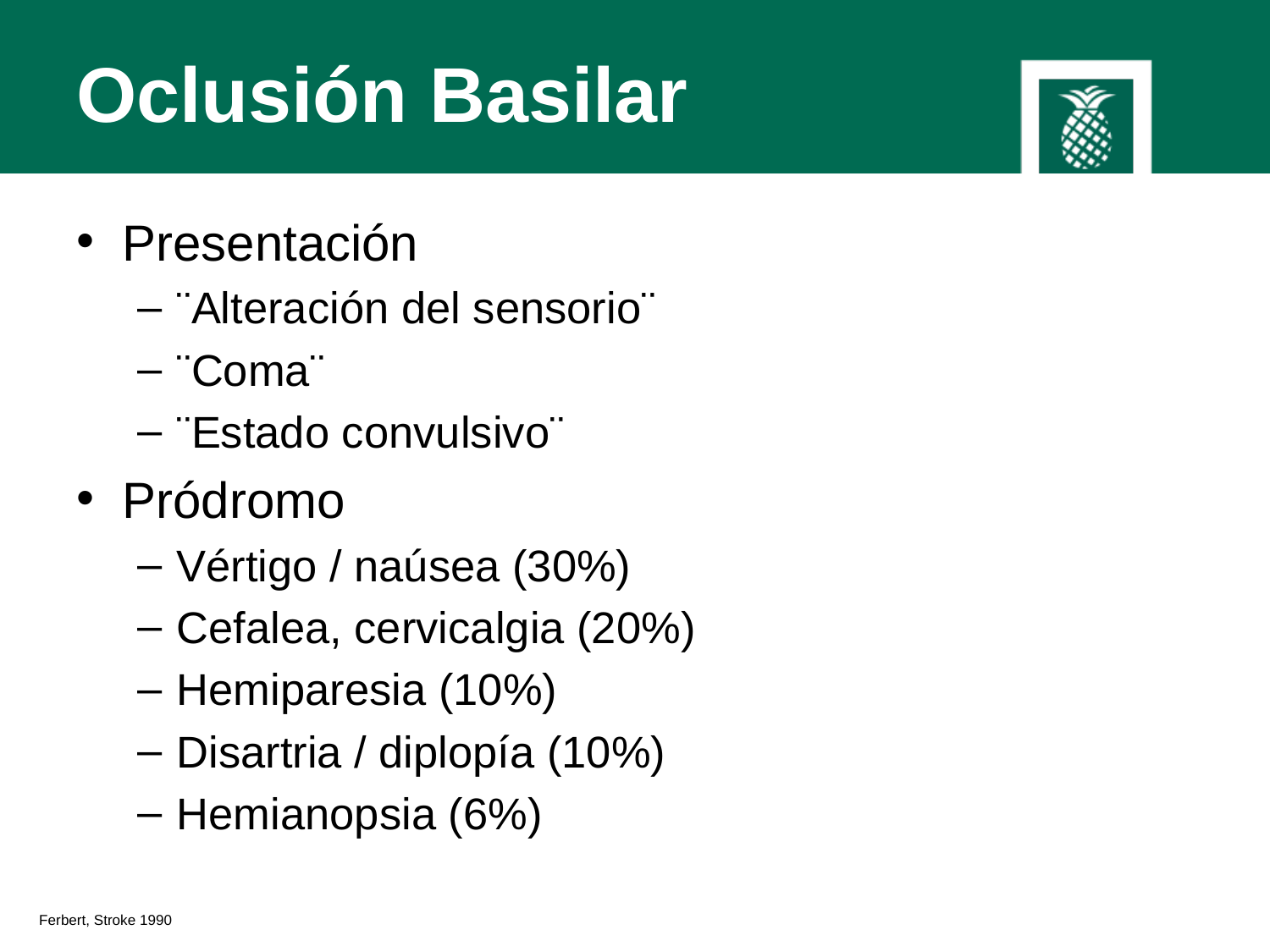

# Oclusión Basilar
Presentación
¨Alteración del sensorio¨
¨Coma¨
¨Estado convulsivo¨
Pródromo
Vértigo / naúsea (30%)
Cefalea, cervicalgia (20%)
Hemiparesia (10%)
Disartria / diplopía (10%)
Hemianopsia (6%)
Ferbert, Stroke 1990